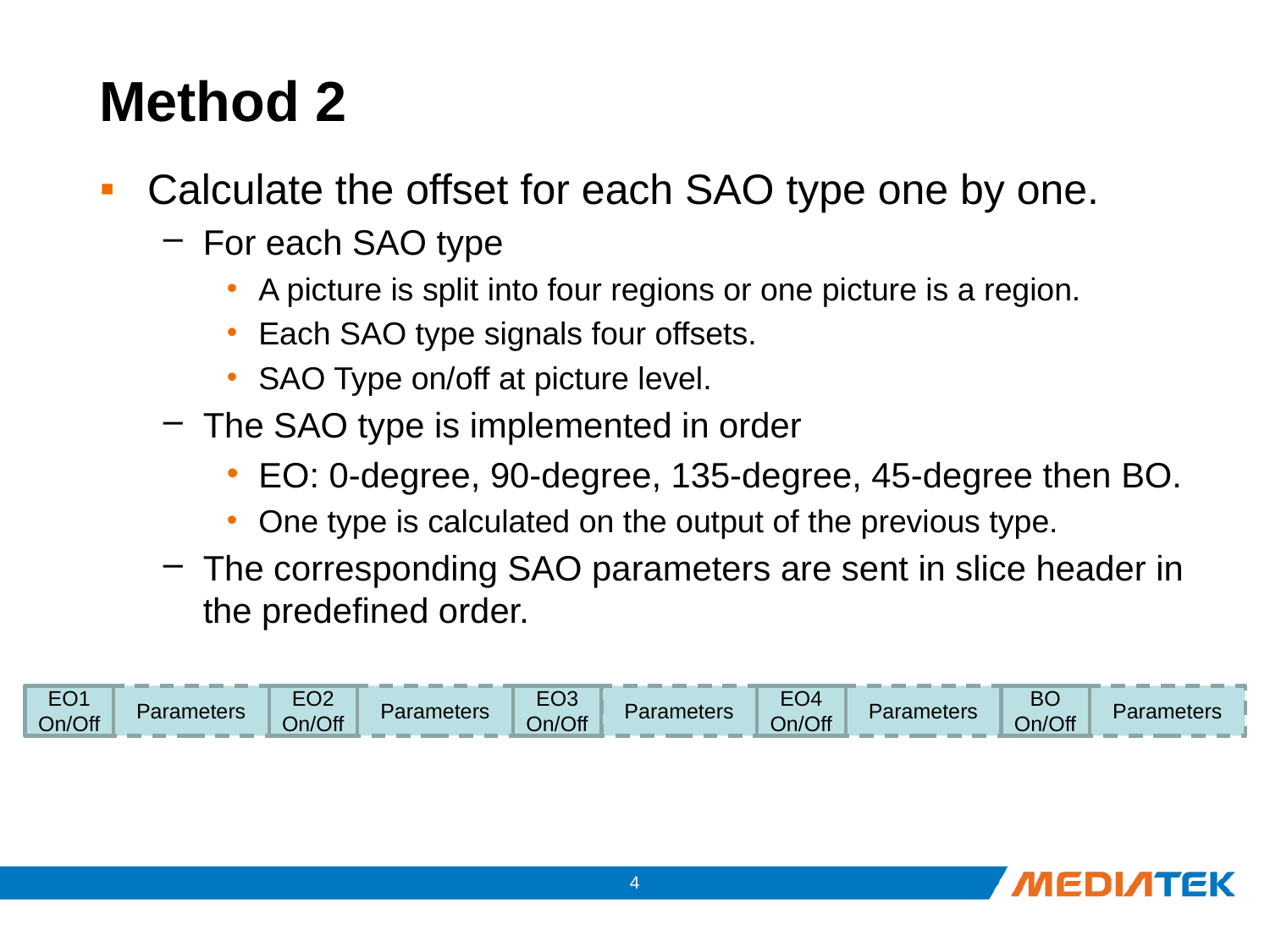

# Method 2
Calculate the offset for each SAO type one by one.
For each SAO type
A picture is split into four regions or one picture is a region.
Each SAO type signals four offsets.
SAO Type on/off at picture level.
The SAO type is implemented in order
EO: 0-degree, 90-degree, 135-degree, 45-degree then BO.
One type is calculated on the output of the previous type.
The corresponding SAO parameters are sent in slice header in the predefined order.

EO1
On/Off
Parameters
EO2
On/Off
Parameters
EO3
On/Off
Parameters
EO4
On/Off
Parameters
BO
On/Off
Parameters
4